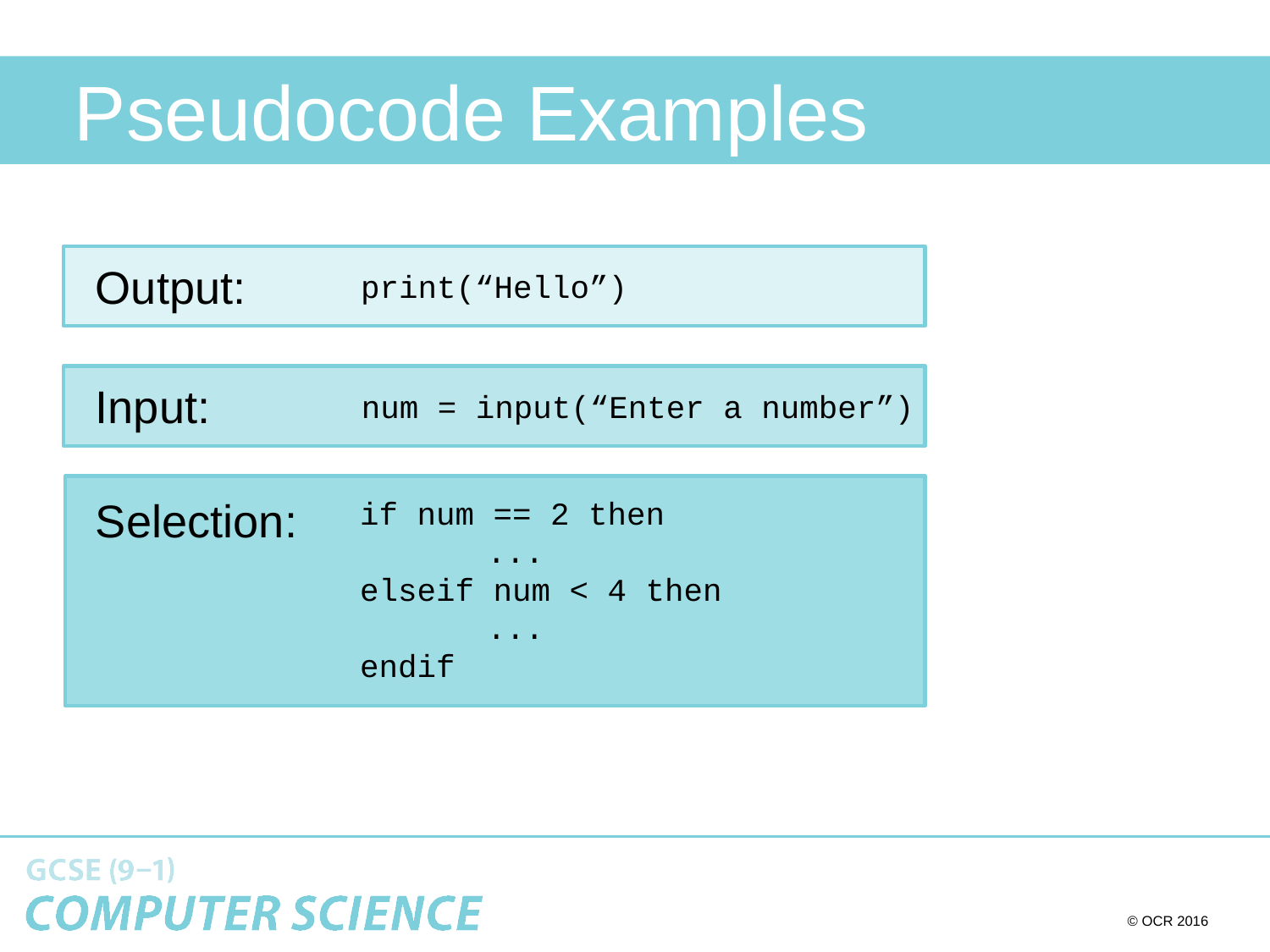

# Pseudocode Examples

Output:
print(“Hello”)

Input:
num = input(“Enter a number”)

Selection:
if num == 2 then
	...
elseif num < 4 then
	...
endif